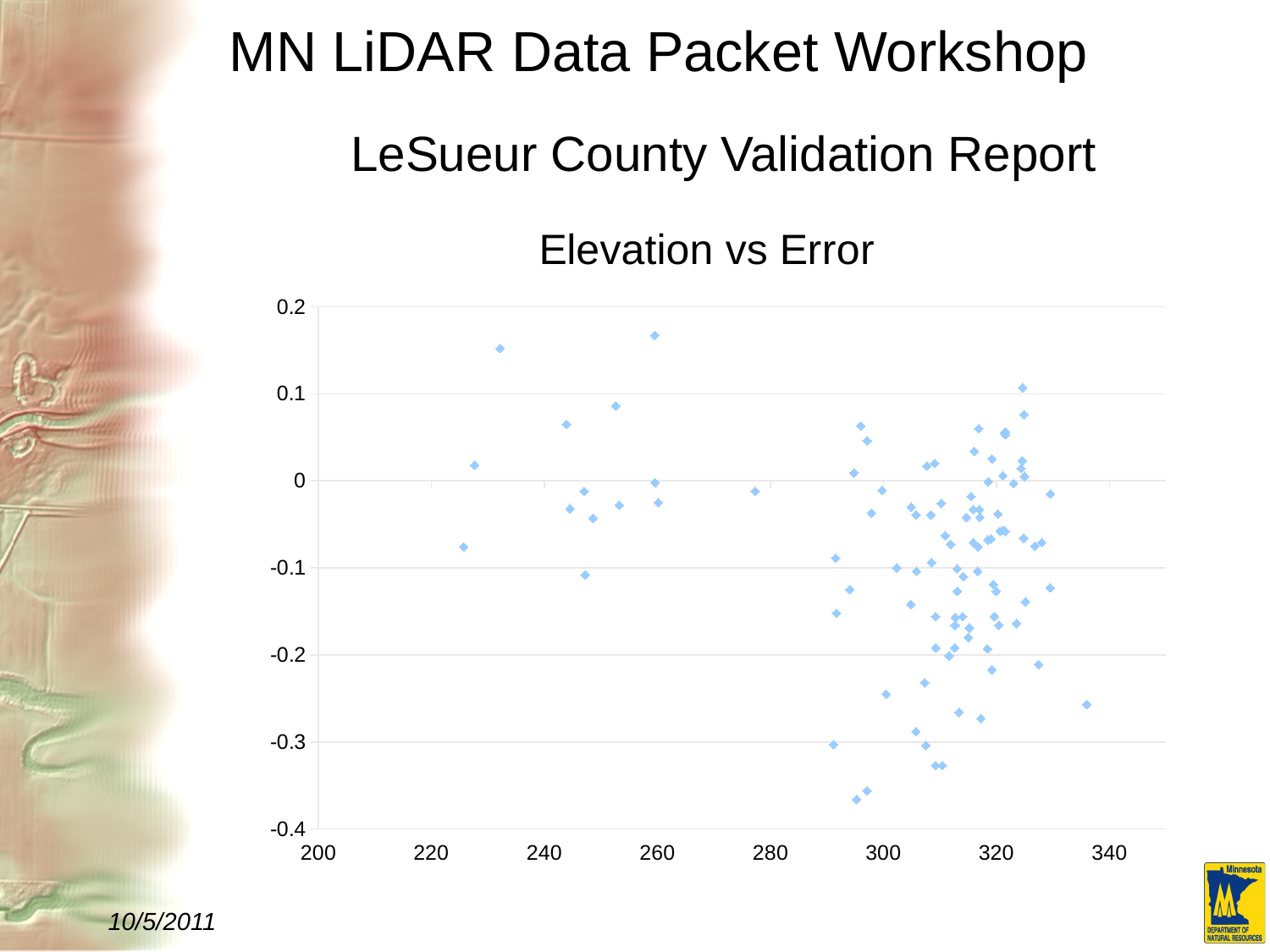

# MN LiDAR Data Packet Workshop
LeSueur County Validation Report

### Chart: Elevation vs Error

| Category |  |
|---|---|
10/5/2011